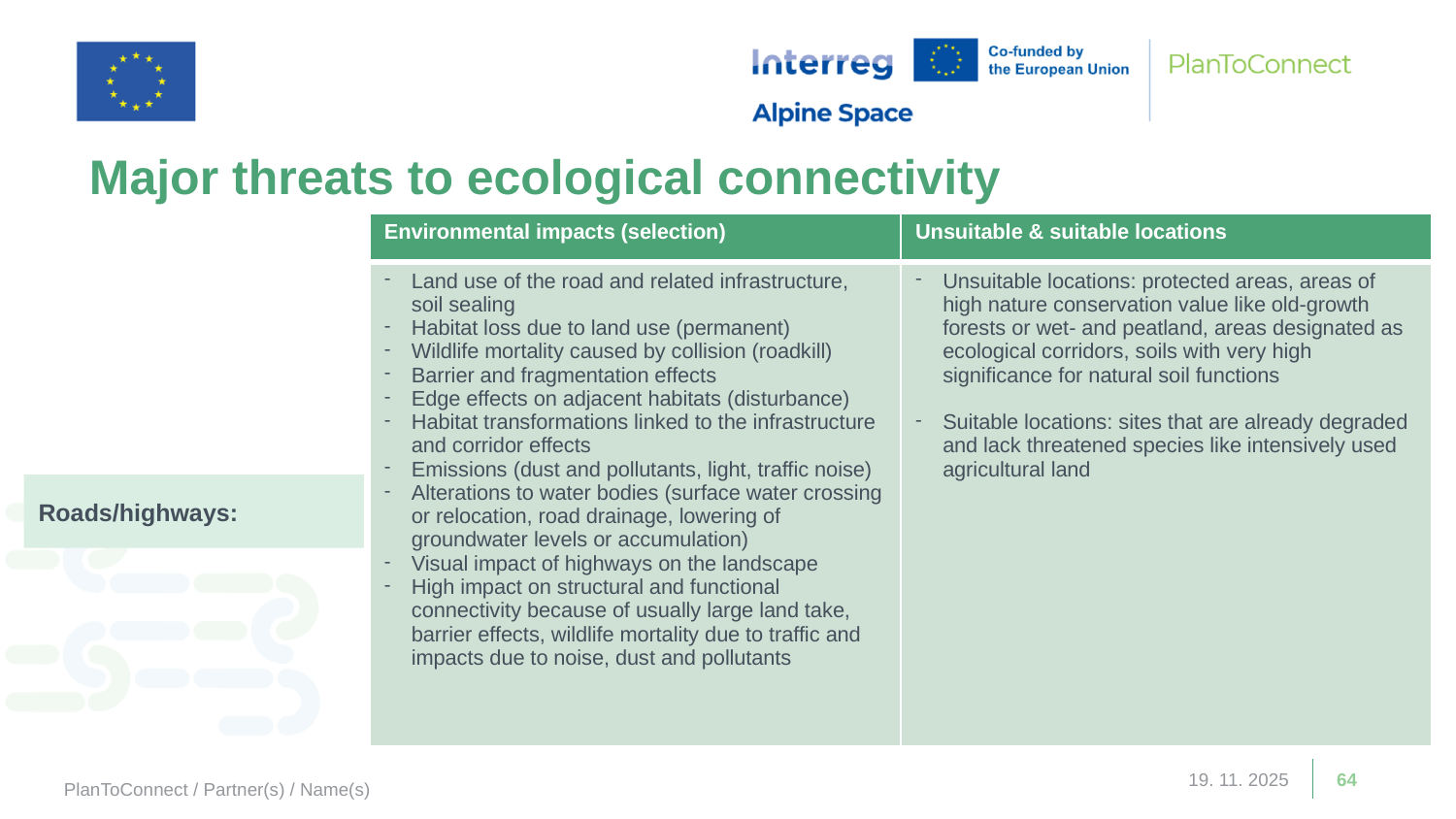

# Major threats to ecological connectivity
| Environmental impacts (selection) | Unsuitable & suitable locations |
| --- | --- |
| Land use of the road and related infrastructure, soil sealing Habitat loss due to land use (permanent) Wildlife mortality caused by collision (roadkill) Barrier and fragmentation effects Edge effects on adjacent habitats (disturbance) Habitat transformations linked to the infrastructure and corridor effects Emissions (dust and pollutants, light, traffic noise) Alterations to water bodies (surface water crossing or relocation, road drainage, lowering of groundwater levels or accumulation) Visual impact of highways on the landscape High impact on structural and functional connectivity because of usually large land take, barrier effects, wildlife mortality due to traffic and impacts due to noise, dust and pollutants | Unsuitable locations: protected areas, areas of high nature conservation value like old-growth forests or wet- and peatland, areas designated as ecological corridors, soils with very high significance for natural soil functions Suitable locations: sites that are already degraded and lack threatened species like intensively used agricultural land |
Roads/highways:
19. 11. 2025
64
PlanToConnect / Partner(s) / Name(s)